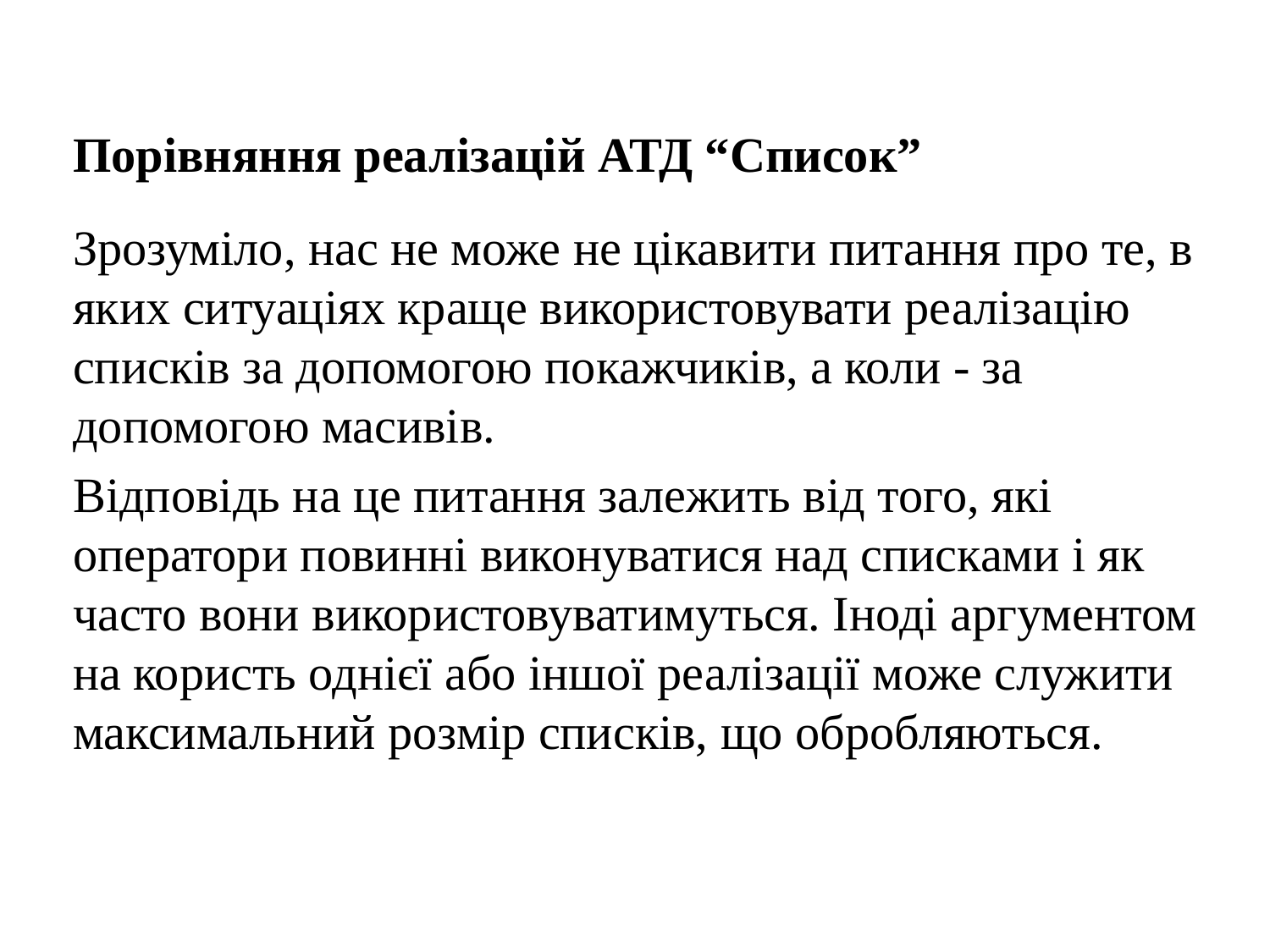

Порівняння реалізацій АТД “Список”

	Зрозуміло, нас не може не цікавити питання про те, в яких ситуаціях краще використовувати реалізацію списків за допомогою покажчиків, а коли - за допомогою масивів.
	Відповідь на це питання залежить від того, які оператори повинні виконуватися над списками і як часто вони використовуватимуться. Іноді аргументом на користь однієї або іншої реалізації може служити максимальний розмір списків, що обробляються.